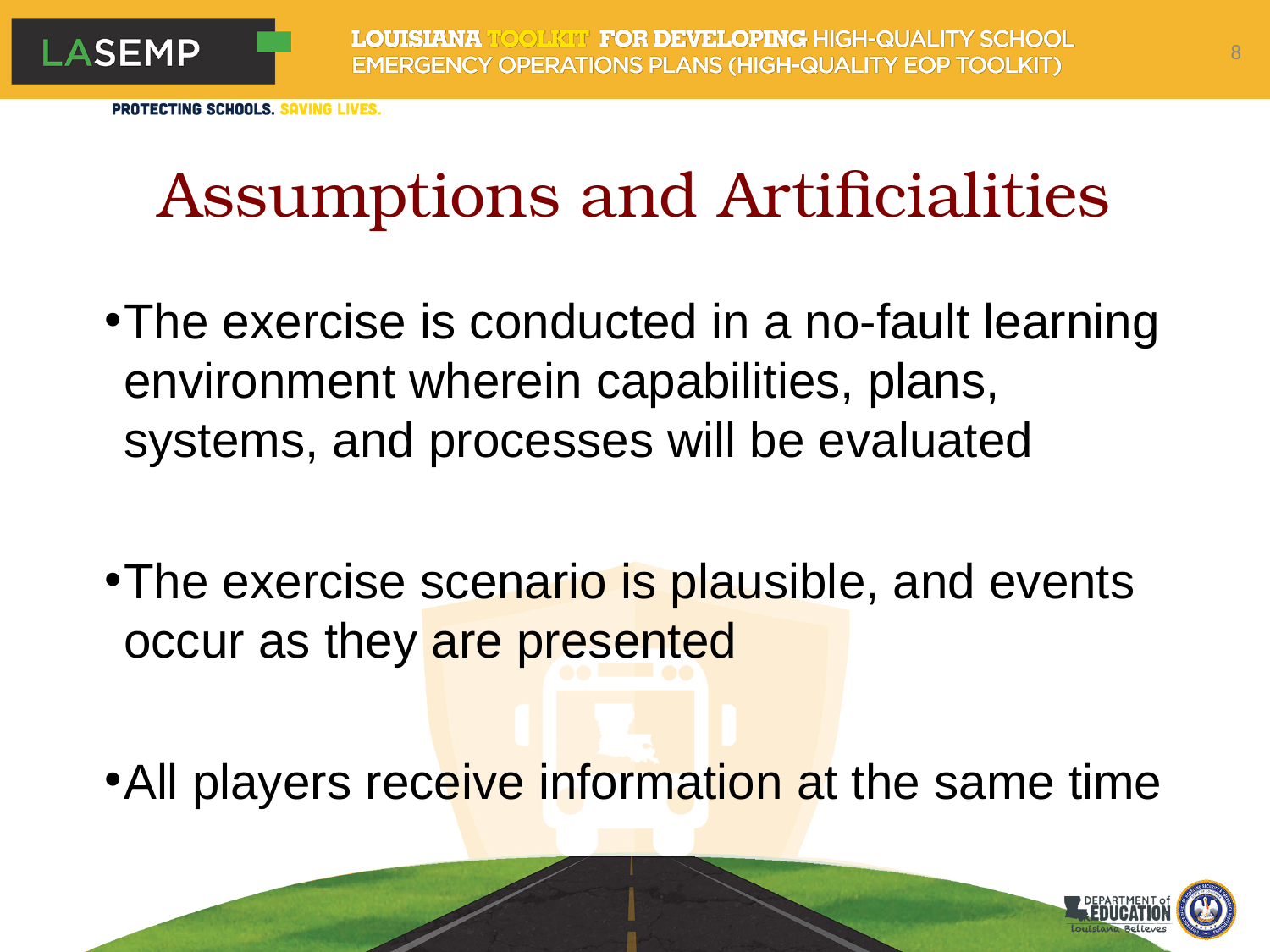

8
# Assumptions and Artificialities
The exercise is conducted in a no-fault learning environment wherein capabilities, plans, systems, and processes will be evaluated

The exercise scenario is plausible, and events occur as they are presented

All players receive information at the same time